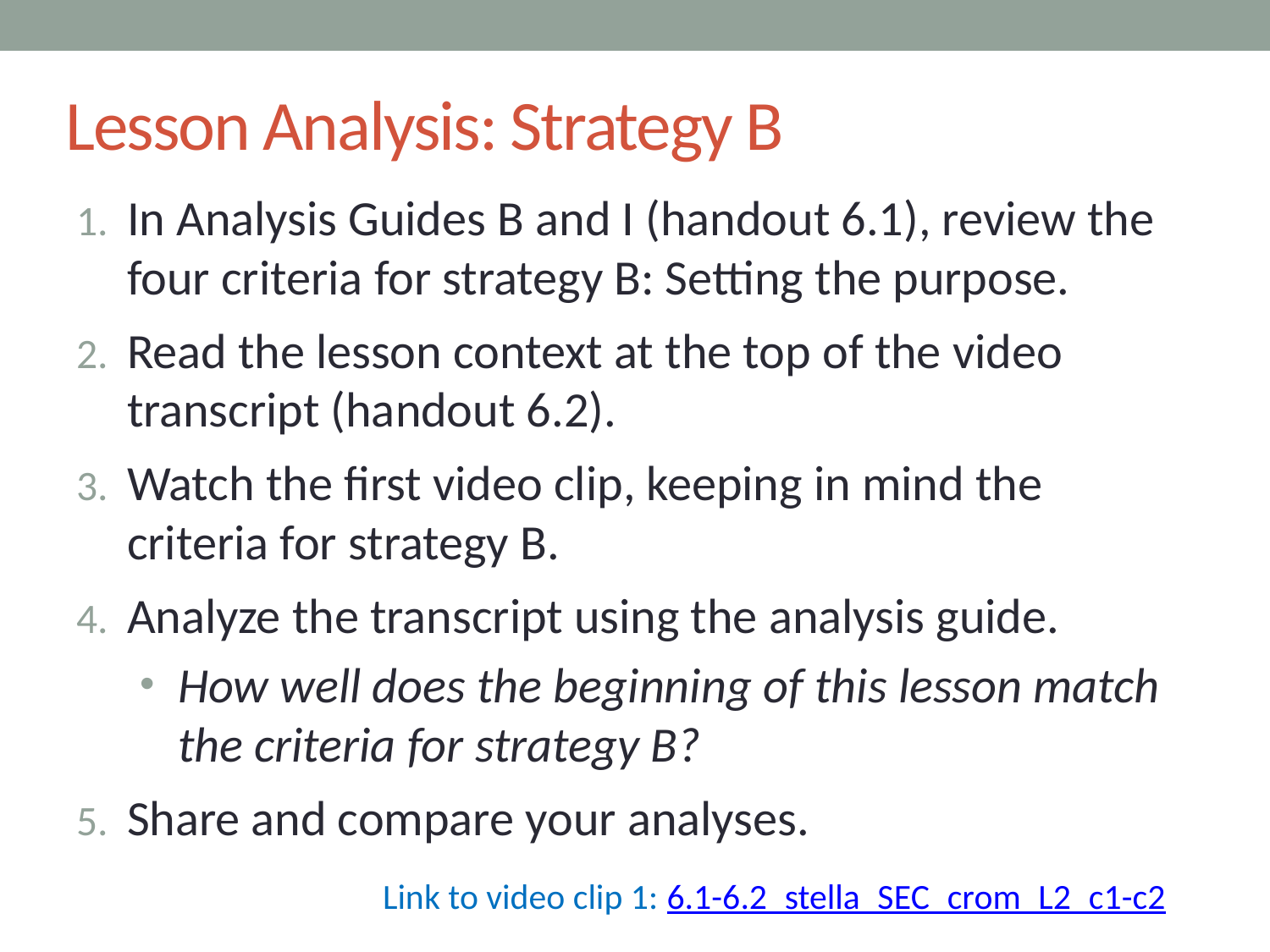

# Lesson Analysis: Strategy B
In Analysis Guides B and I (handout 6.1), review the four criteria for strategy B: Setting the purpose.
Read the lesson context at the top of the video transcript (handout 6.2).
Watch the first video clip, keeping in mind the criteria for strategy B.
Analyze the transcript using the analysis guide.
How well does the beginning of this lesson match the criteria for strategy B?
Share and compare your analyses.
Link to video clip 1: 6.1-6.2_stella_SEC_crom_L2_c1-c2